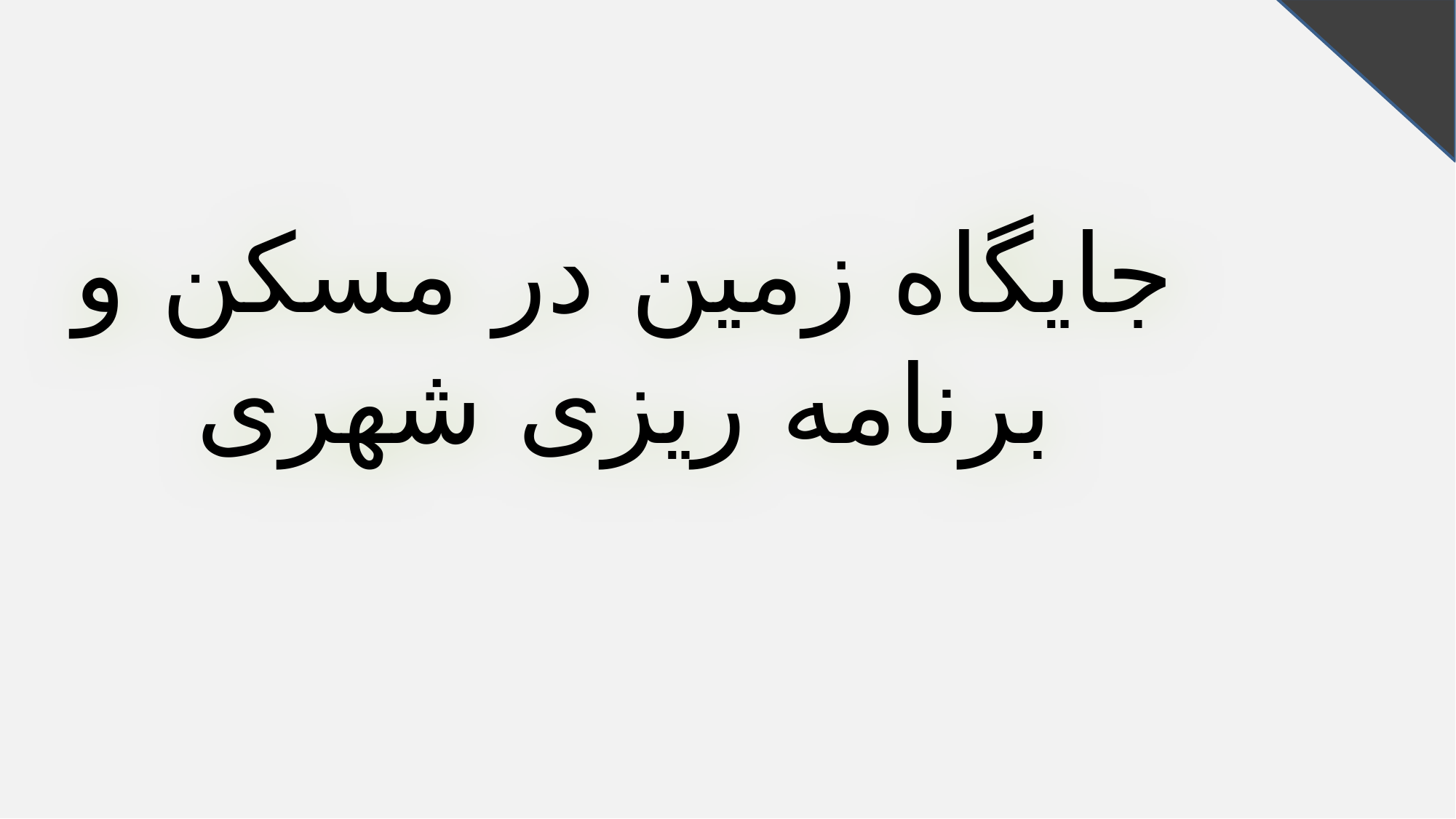

# جایگاه زمین در مسکن و برنامه ریزی شهری